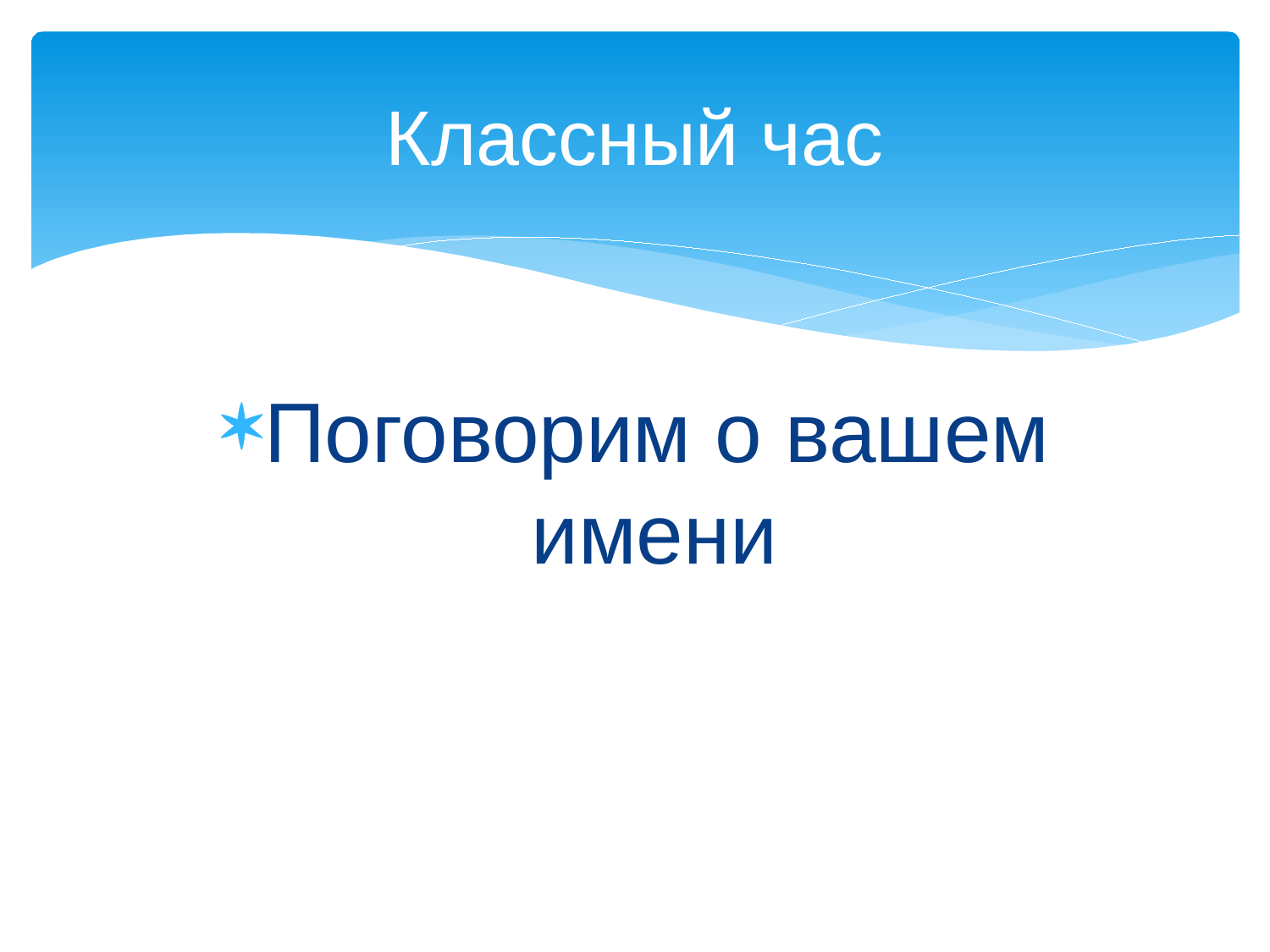

# Классный час
Поговорим о вашем имени